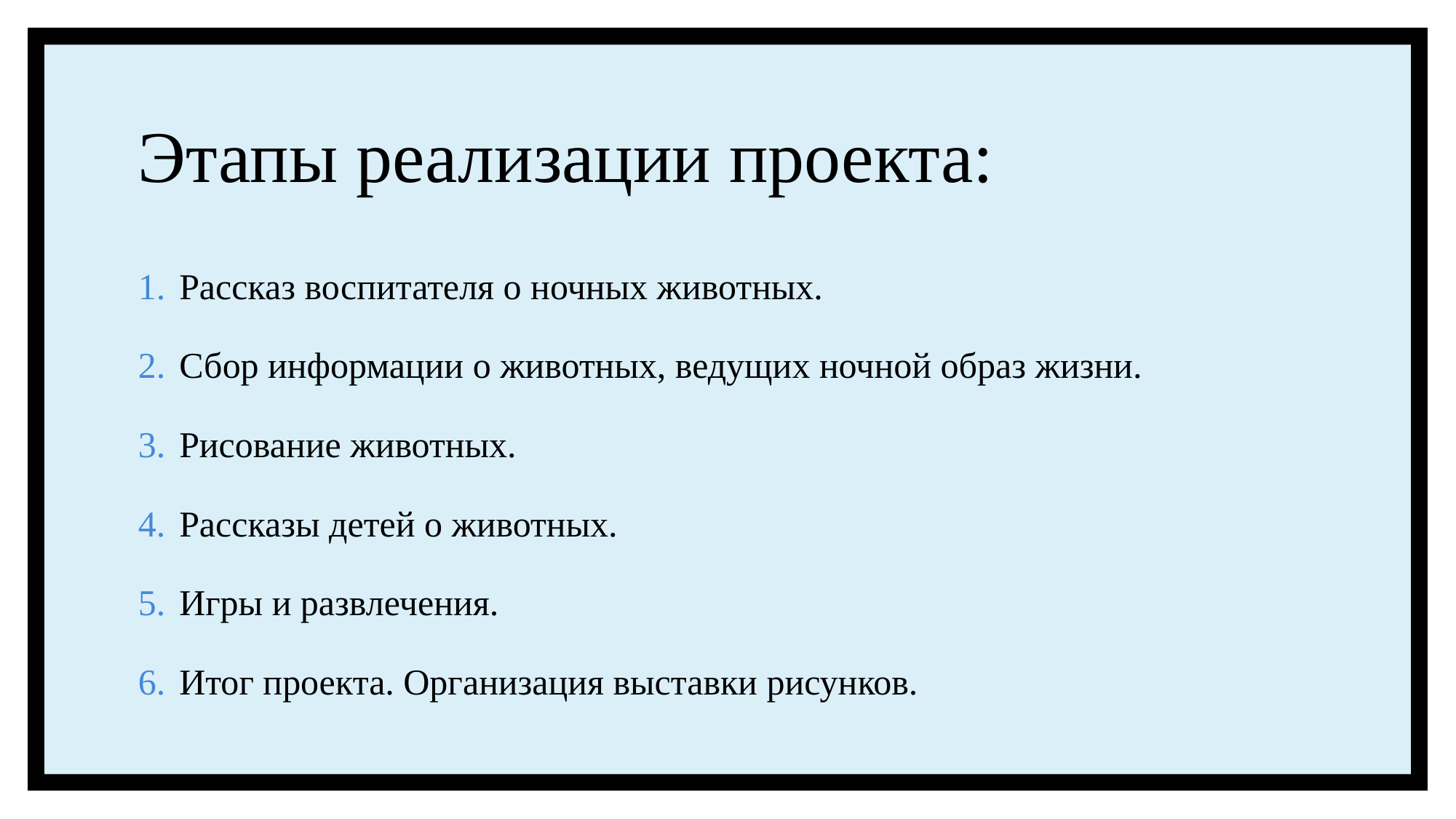

# Этапы реализации проекта:
Рассказ воспитателя о ночных животных.
Сбор информации о животных, ведущих ночной образ жизни.
Рисование животных.
Рассказы детей о животных.
Игры и развлечения.
Итог проекта. Организация выставки рисунков.